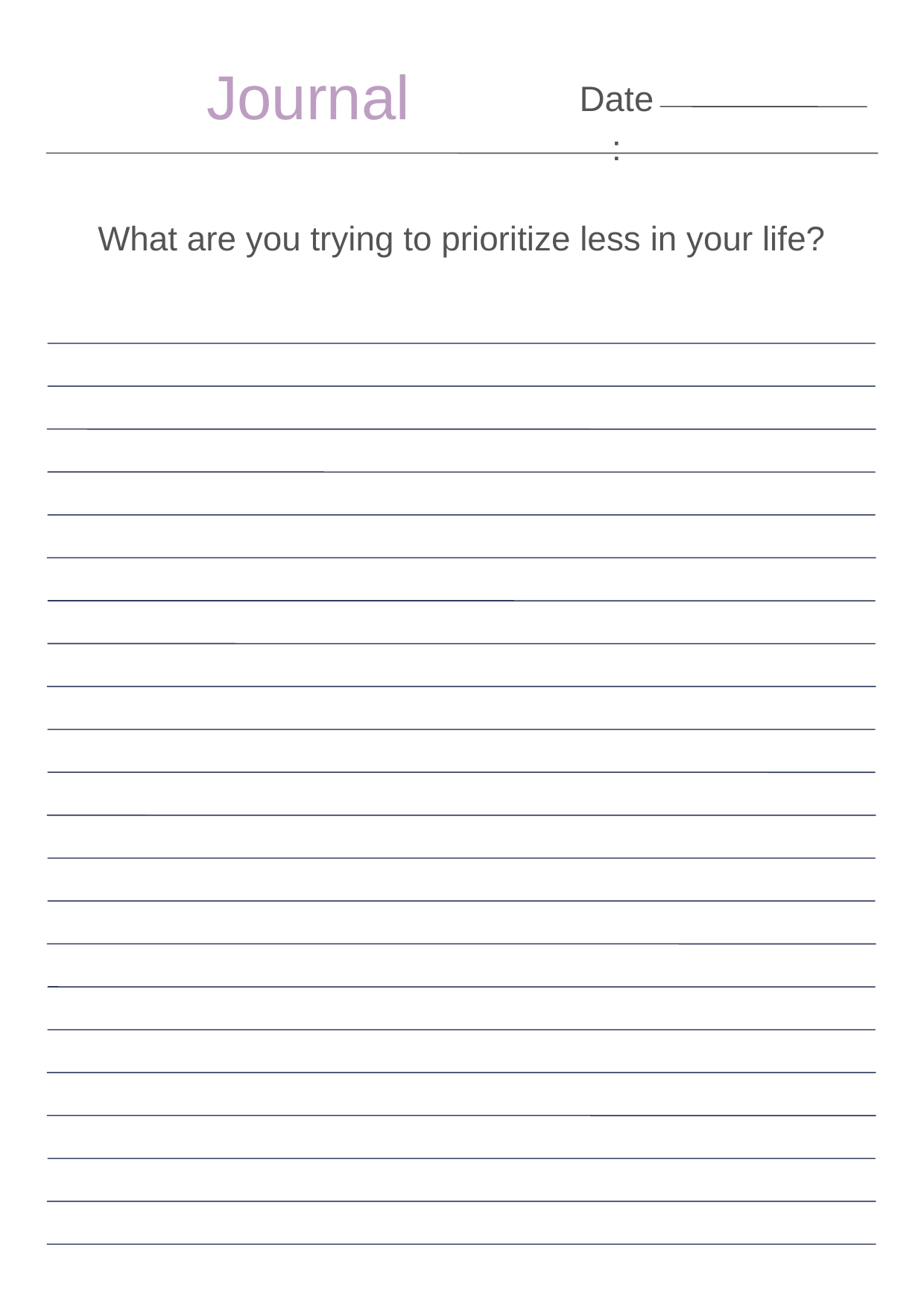

Journal
Date:

What are you trying to prioritize less in your life?